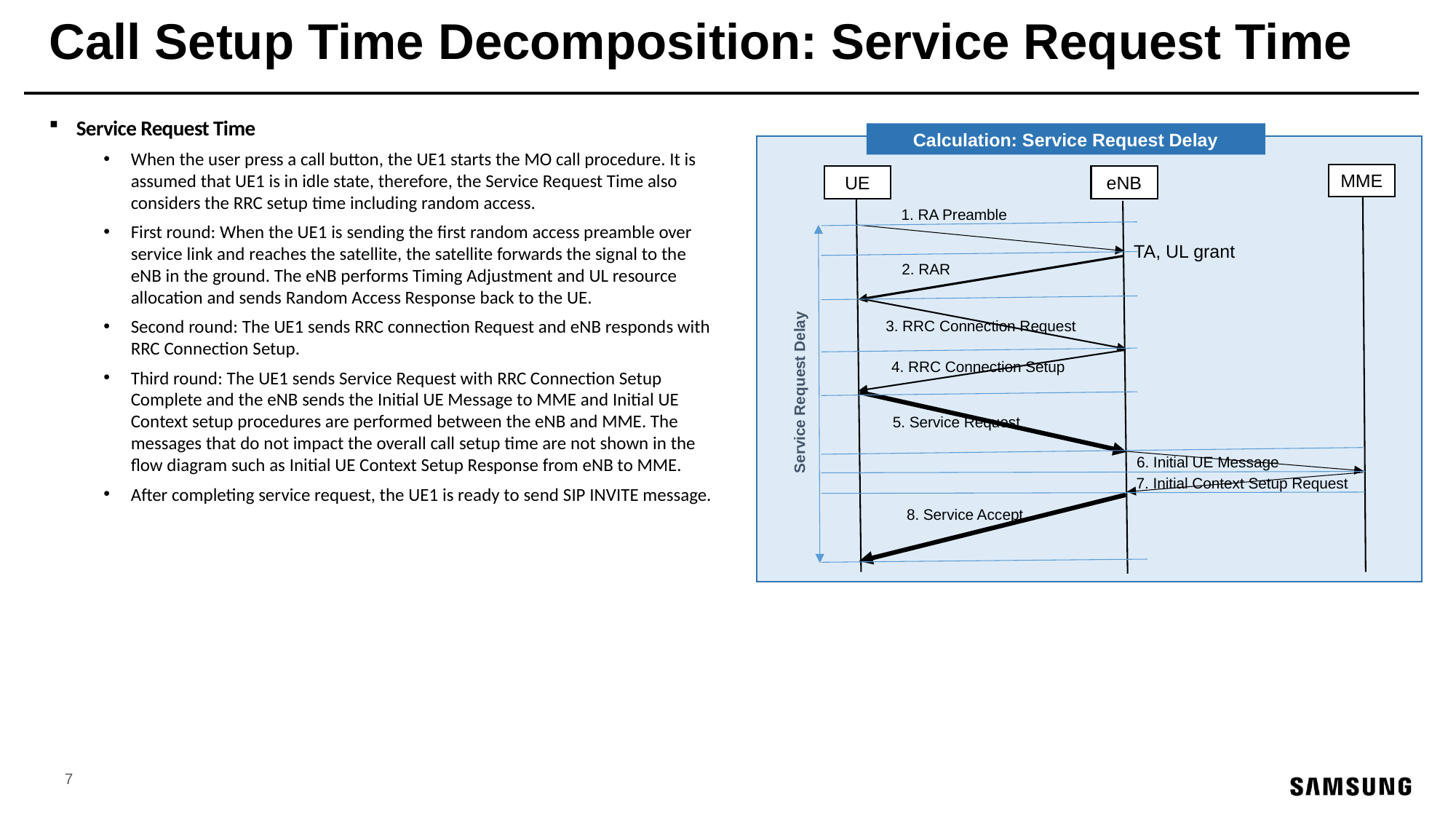

# Call Setup Time Decomposition: Service Request Time
Service Request Time
When the user press a call button, the UE1 starts the MO call procedure. It is assumed that UE1 is in idle state, therefore, the Service Request Time also considers the RRC setup time including random access.
First round: When the UE1 is sending the first random access preamble over service link and reaches the satellite, the satellite forwards the signal to the eNB in the ground. The eNB performs Timing Adjustment and UL resource allocation and sends Random Access Response back to the UE.
Second round: The UE1 sends RRC connection Request and eNB responds with RRC Connection Setup.
Third round: The UE1 sends Service Request with RRC Connection Setup Complete and the eNB sends the Initial UE Message to MME and Initial UE Context setup procedures are performed between the eNB and MME. The messages that do not impact the overall call setup time are not shown in the flow diagram such as Initial UE Context Setup Response from eNB to MME.
After completing service request, the UE1 is ready to send SIP INVITE message.

Calculation: Service Request Delay

MME
UE
eNB
1. RA Preamble
TA, UL grant
2. RAR
3. RRC Connection Request
4. RRC Connection Setup
Service Request Delay
5. Service Request
6. Initial UE Message
7. Initial Context Setup Request
8. Service Accept
7